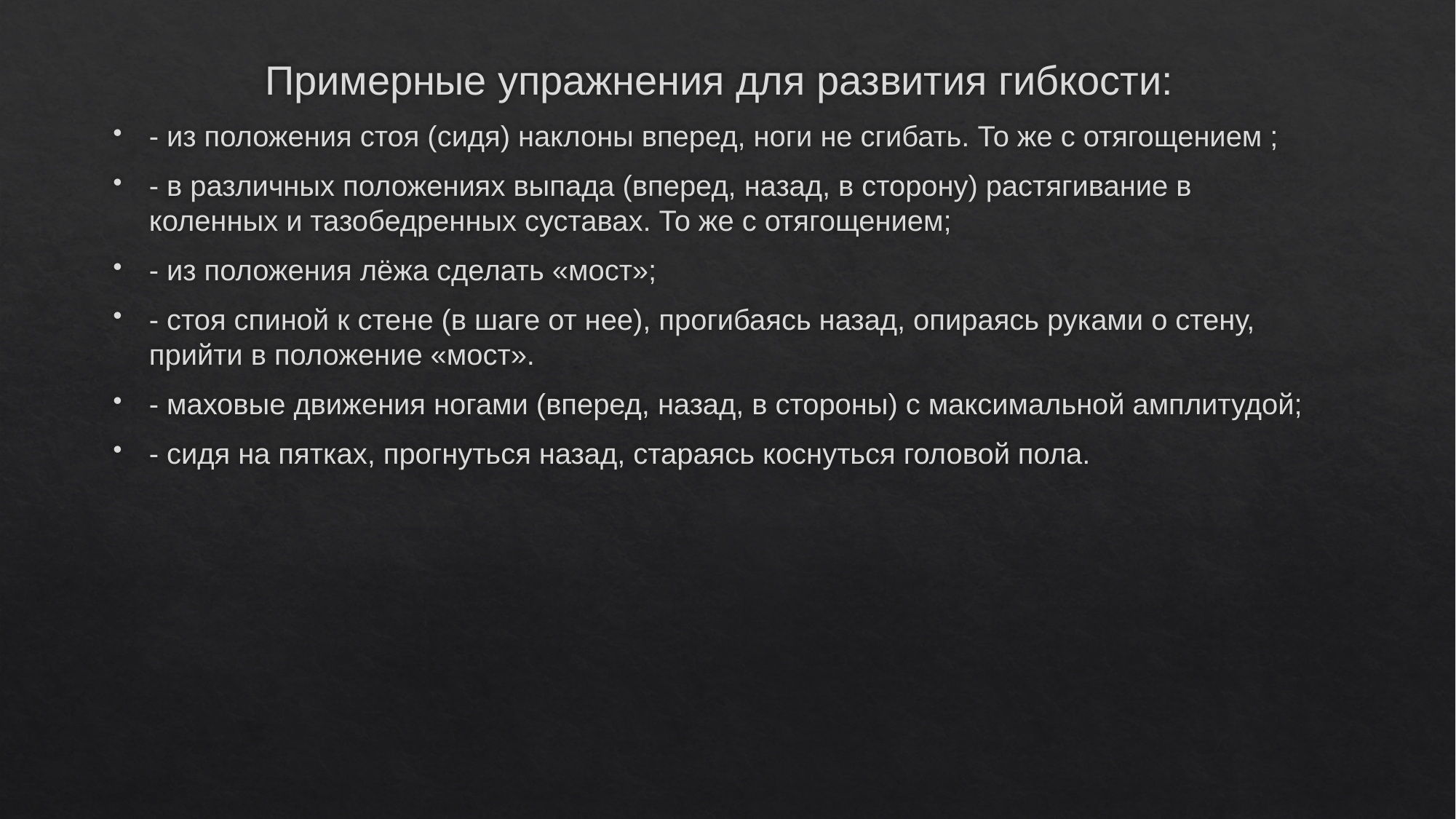

Примерные упражнения для развития гибкости:
- из положения стоя (сидя) наклоны вперед, ноги не сгибать. То же с отягощением ;
- в различных положениях выпада (вперед, назад, в сторону) растягивание в коленных и тазобедренных суставах. То же с отягощением;
- из положения лёжа сделать «мост»;
- стоя спиной к стене (в шаге от нее), прогибаясь назад, опираясь руками о стену, прийти в положение «мост».
- маховые движения ногами (вперед, назад, в стороны) с максимальной амплитудой;
- сидя на пятках, прогнуться назад, стараясь коснуться головой пола.